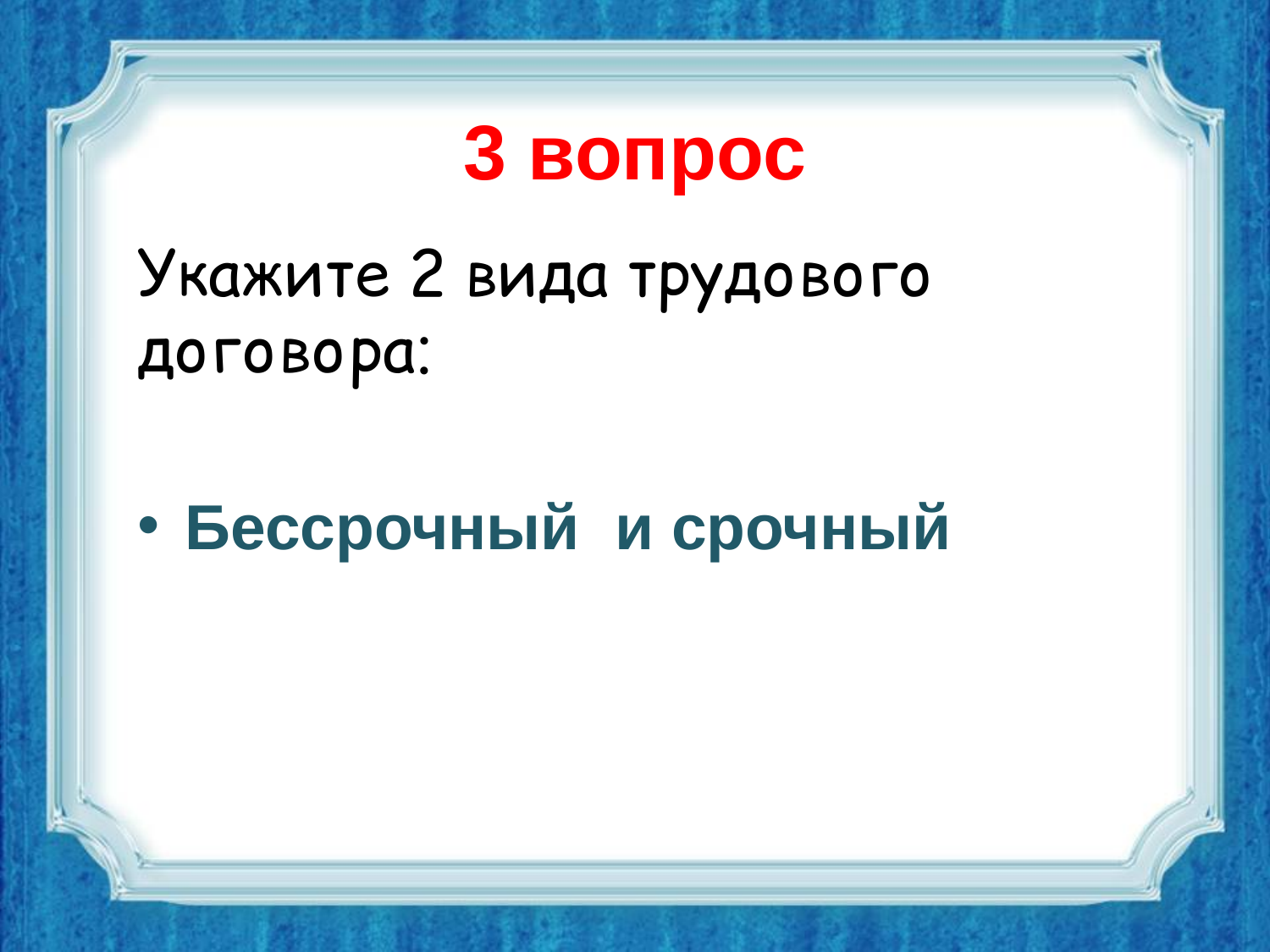

# 3 вопрос
Укажите 2 вида трудового договора:

Бессрочный  и срочный